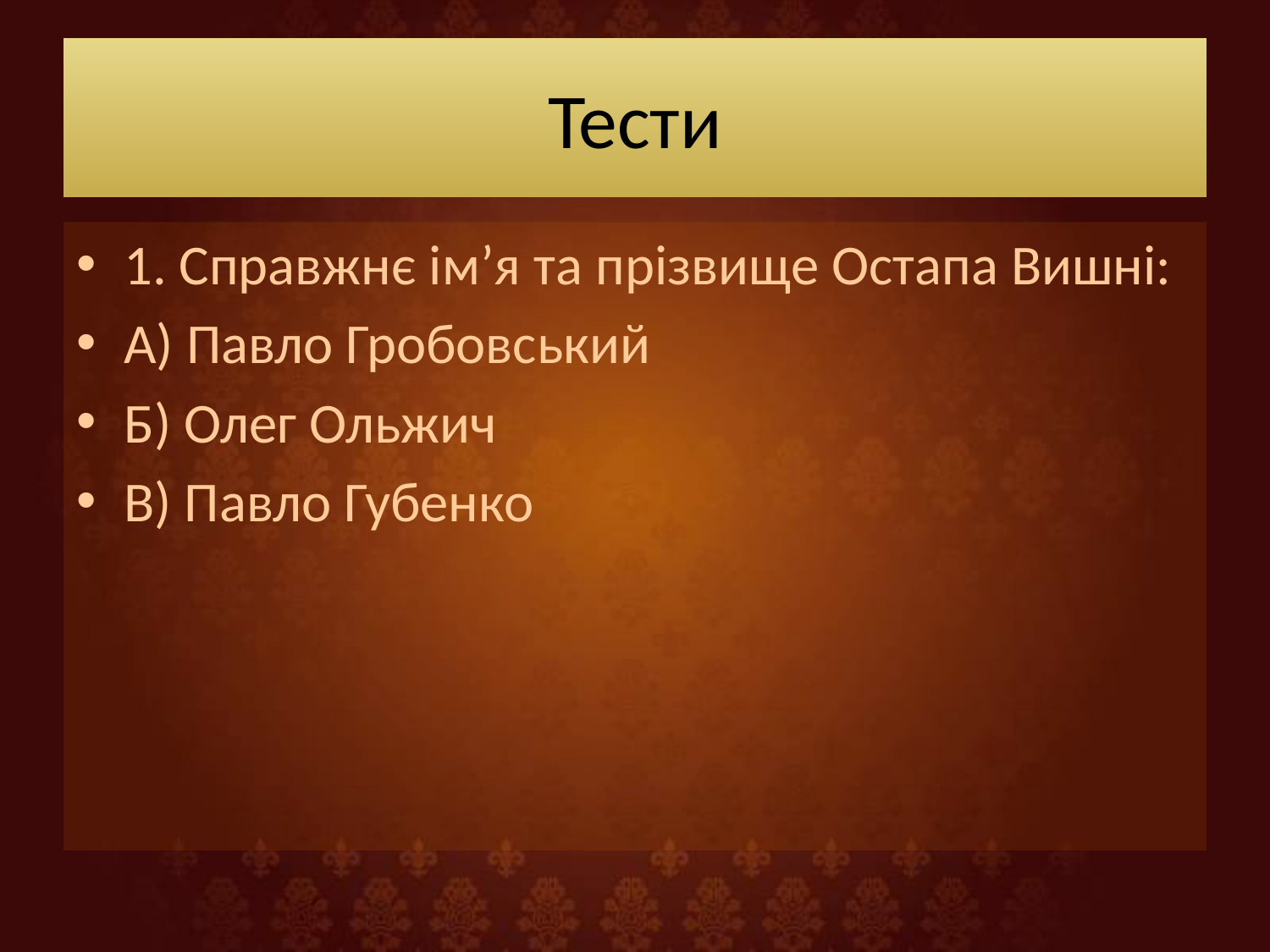

# Тести
1. Справжнє ім’я та прізвище Остапа Вишні:
А) Павло Гробовський
Б) Олег Ольжич
В) Павло Губенко